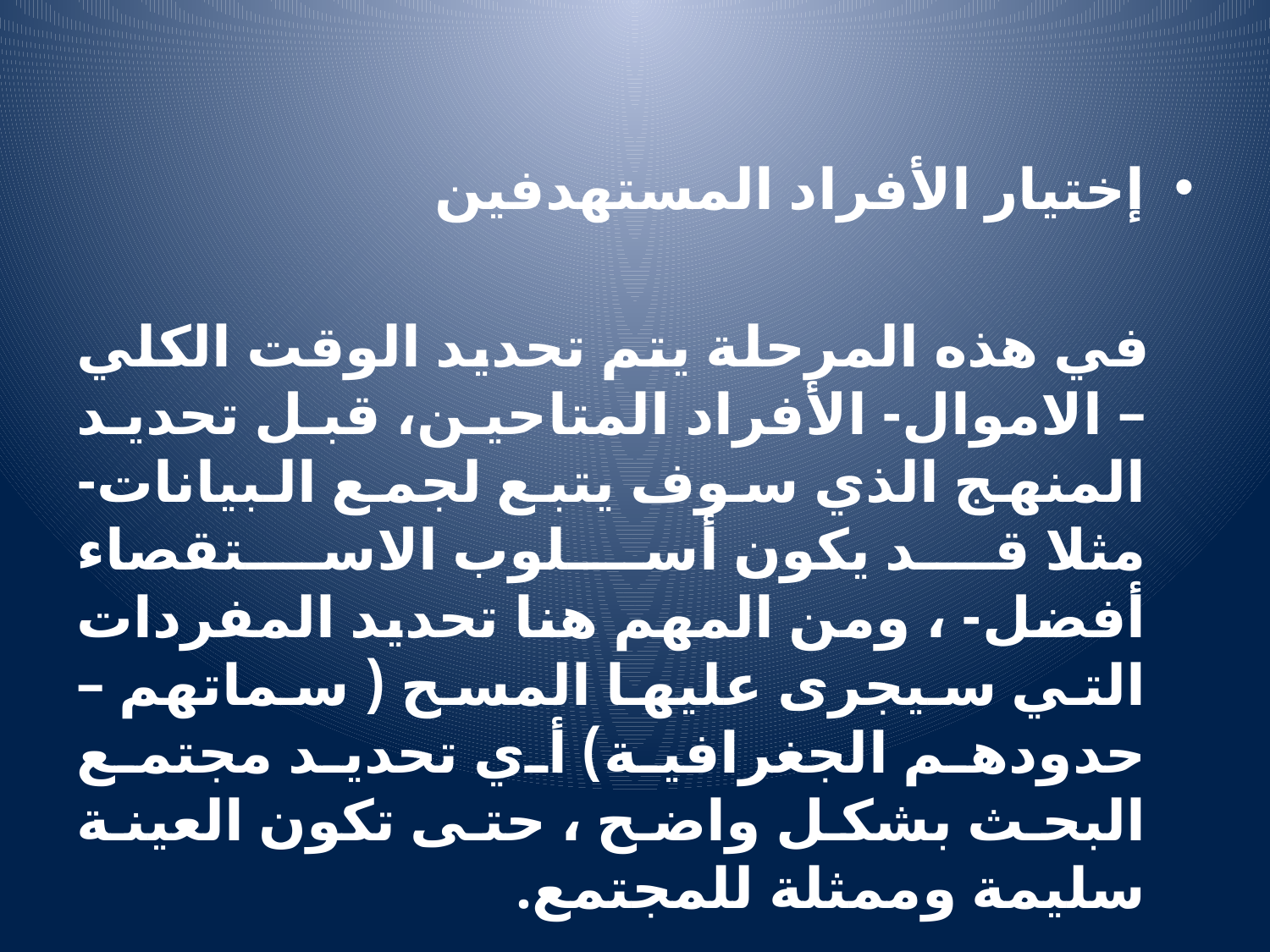

#
إختيار الأفراد المستهدفين

   في هذه المرحلة يتم تحديد الوقت الكلي – الاموال- الأفراد المتاحين، قبل تحديد المنهج الذي سوف يتبع لجمع البيانات- مثلا قد يكون أسلوب الاستقصاء أفضل- ، ومن المهم هنا تحديد المفردات التي سيجرى عليها المسح ( سماتهم – حدودهم الجغرافية) أي تحديد مجتمع البحث بشكل واضح ، حتى تكون العينة سليمة وممثلة للمجتمع.